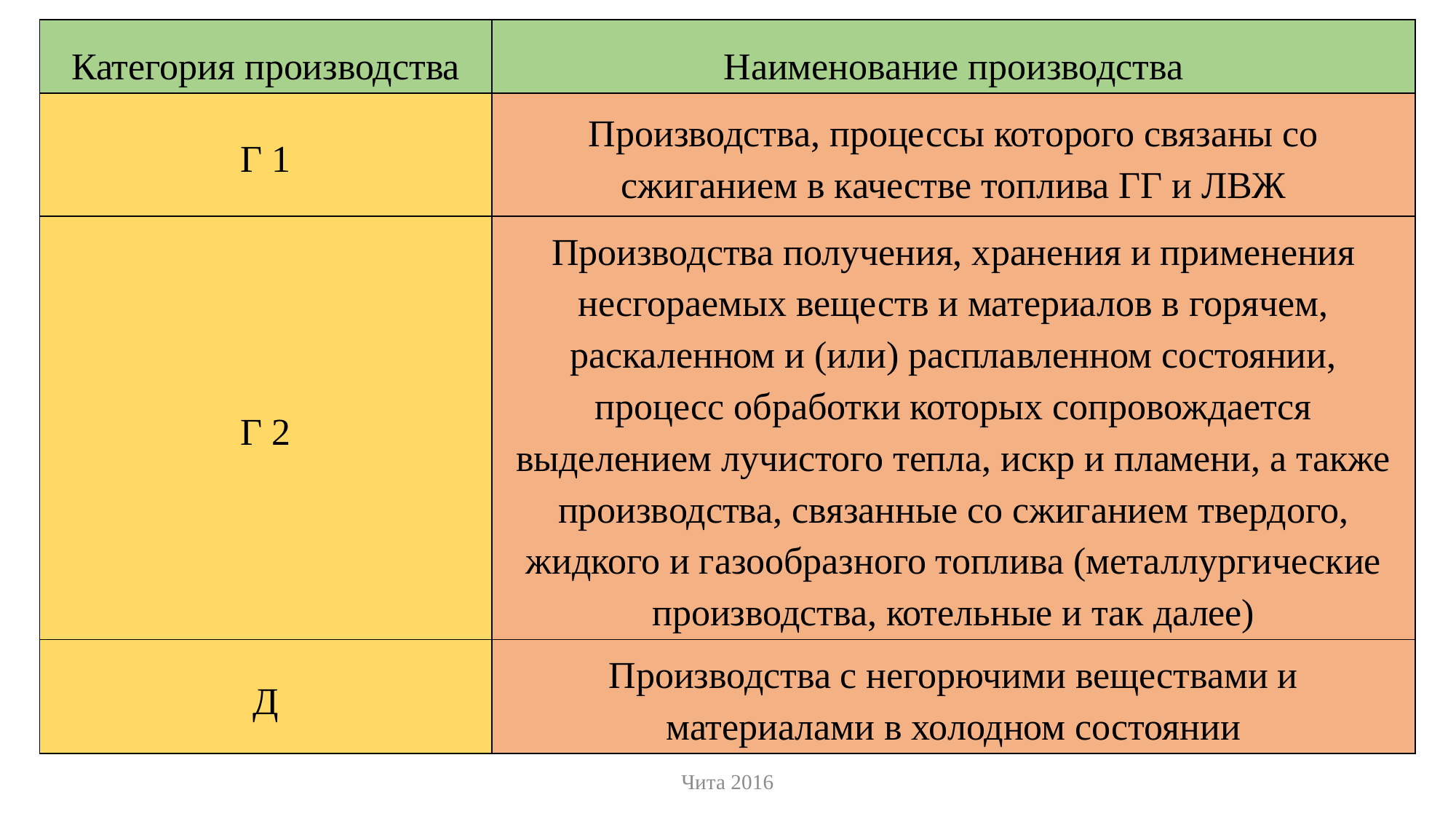

| Категория производства | Наименование производства |
| --- | --- |
| Г 1 | Производства, процессы которого связаны со сжиганием в качестве топлива ГГ и ЛВЖ |
| Г 2 | Производства получения, хранения и применения несгораемых веществ и материалов в горячем, раскаленном и (или) расплавленном состоянии, процесс обработки которых сопровождается выделением лучистого тепла, искр и пламени, а также производства, связанные со сжиганием твердого, жидкого и газообразного топлива (металлургические производства, котельные и так далее) |
| Д | Производства с негорючими веществами и материалами в холодном состоянии |
Чита 2016